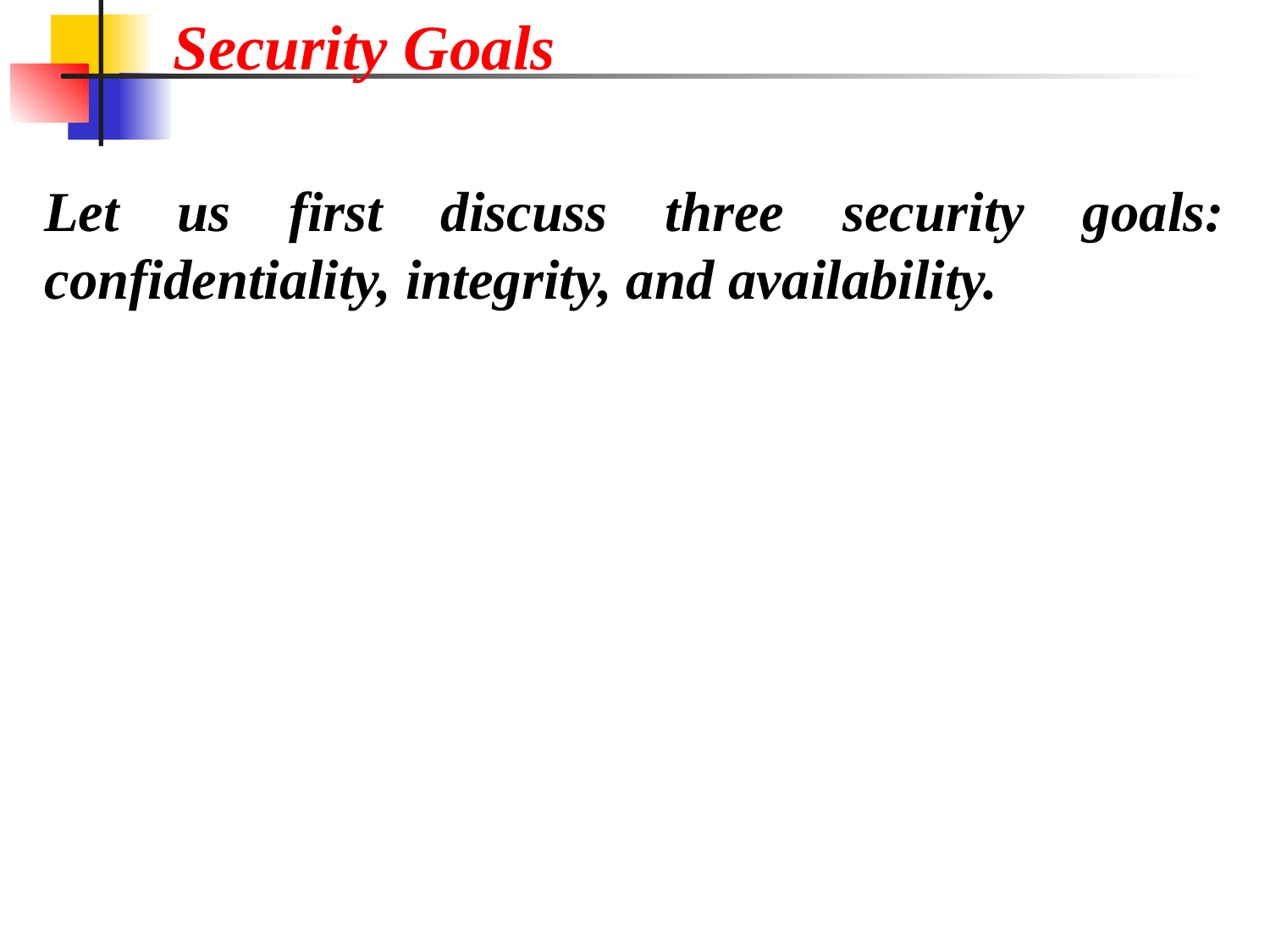

Security Goals

Let us first discuss three security goals: confidentiality, integrity, and availability.